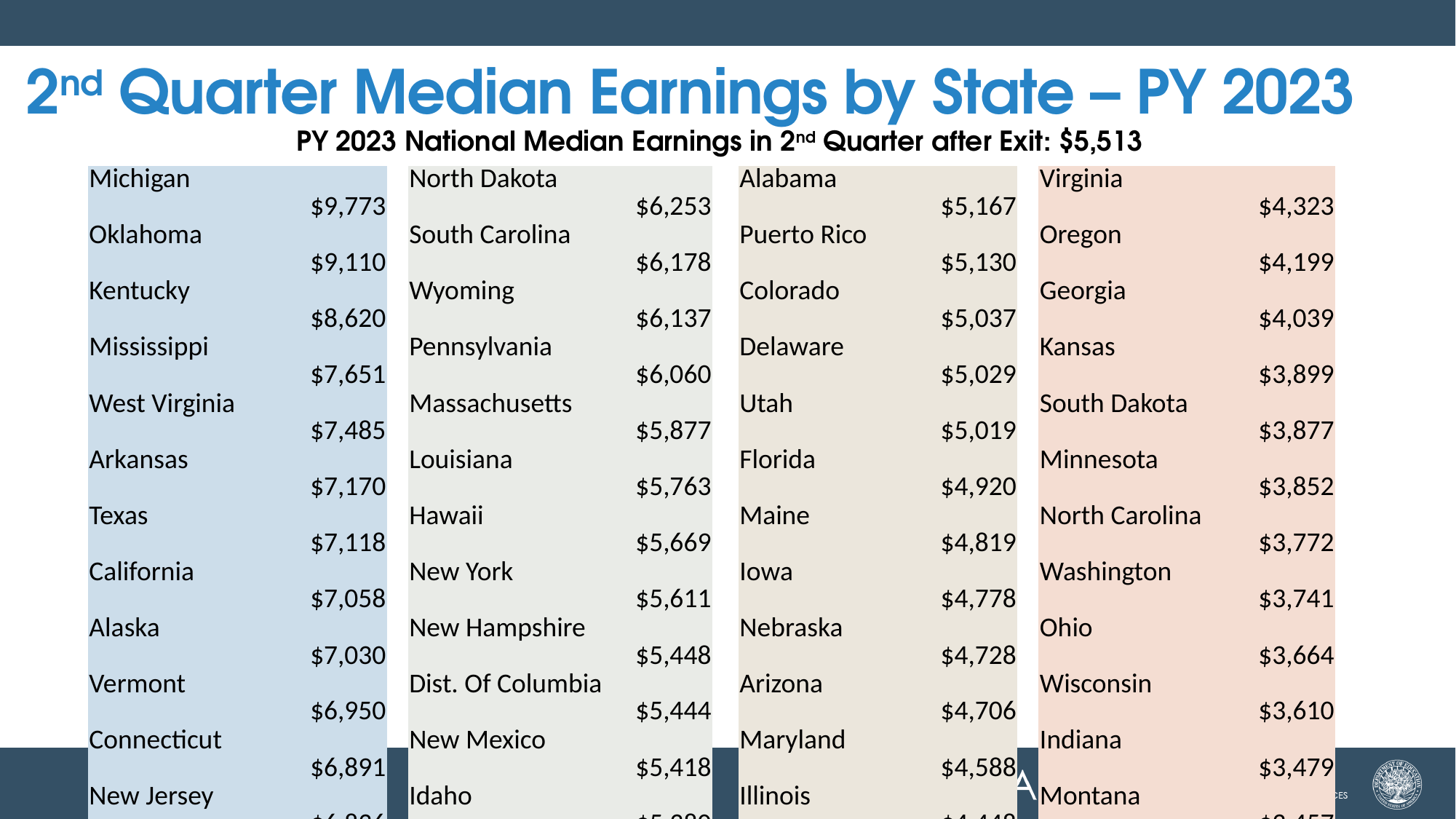

2nd Quarter Median Earnings by State – PY 2023
PY 2023 National Median Earnings in 2nd Quarter after Exit: $5,513

| Michigan | $9,773 |  | North Dakota | $6,253 |  | Alabama | $5,167 |  | Virginia | $4,323 |
| --- | --- | --- | --- | --- | --- | --- | --- | --- | --- | --- |
| Oklahoma | $9,110 |  | South Carolina | $6,178 |  | Puerto Rico | $5,130 |  | Oregon | $4,199 |
| Kentucky | $8,620 |  | Wyoming | $6,137 |  | Colorado | $5,037 |  | Georgia | $4,039 |
| Mississippi | $7,651 |  | Pennsylvania | $6,060 |  | Delaware | $5,029 |  | Kansas | $3,899 |
| West Virginia | $7,485 |  | Massachusetts | $5,877 |  | Utah | $5,019 |  | South Dakota | $3,877 |
| Arkansas | $7,170 |  | Louisiana | $5,763 |  | Florida | $4,920 |  | Minnesota | $3,852 |
| Texas | $7,118 |  | Hawaii | $5,669 |  | Maine | $4,819 |  | North Carolina | $3,772 |
| California | $7,058 |  | New York | $5,611 |  | Iowa | $4,778 |  | Washington | $3,741 |
| Alaska | $7,030 |  | New Hampshire | $5,448 |  | Nebraska | $4,728 |  | Ohio | $3,664 |
| Vermont | $6,950 |  | Dist. Of Columbia | $5,444 |  | Arizona | $4,706 |  | Wisconsin | $3,610 |
| Connecticut | $6,891 |  | New Mexico | $5,418 |  | Maryland | $4,588 |  | Indiana | $3,479 |
| New Jersey | $6,836 |  | Idaho | $5,380 |  | Illinois | $4,448 |  | Montana | $3,457 |
| Nevada | $6,369 |  | Missouri | $5,301 |  | Tennessee | $4,333 |  | Rhode Island | $3,372 |